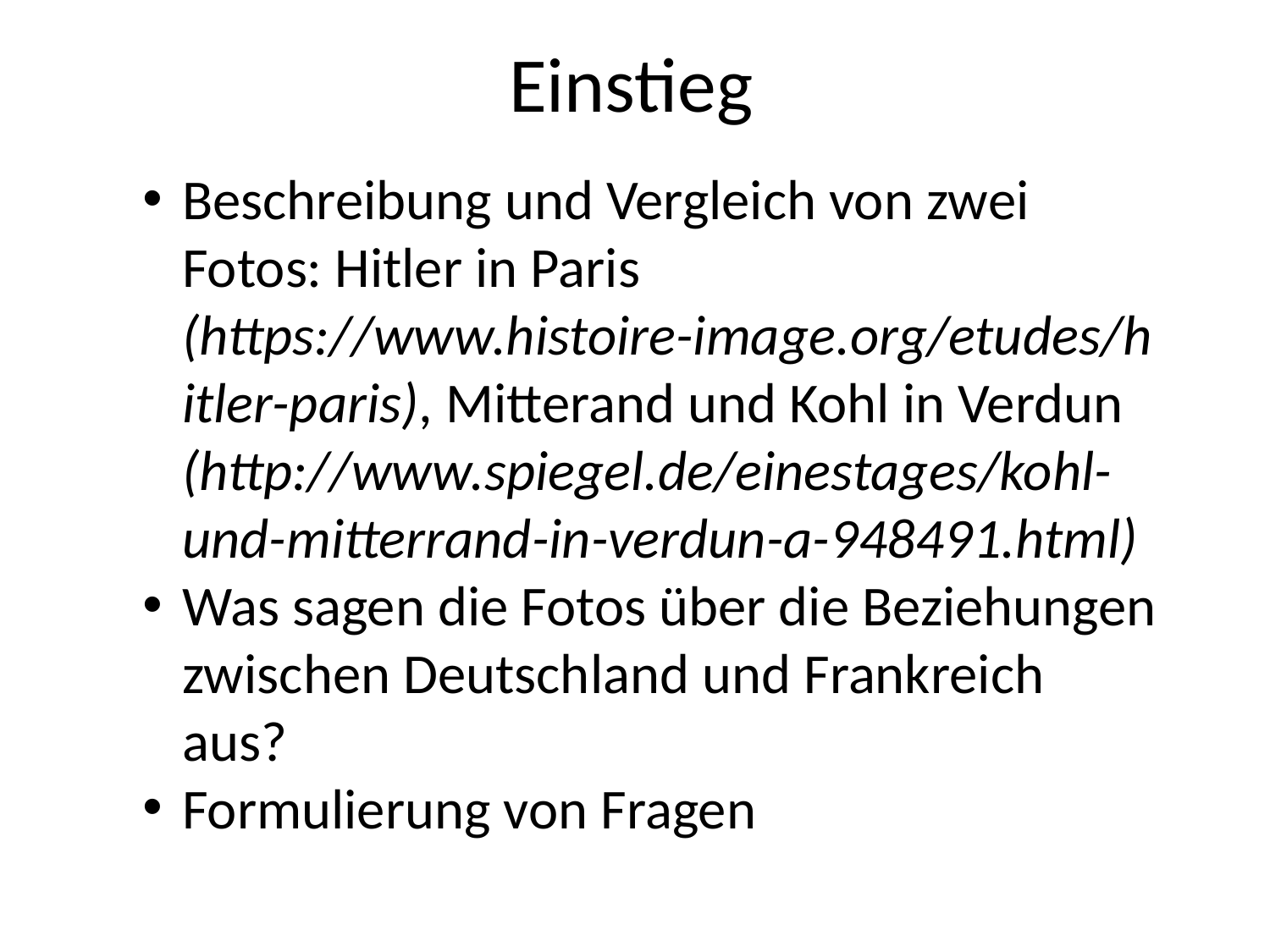

# Einstieg
Beschreibung und Vergleich von zwei Fotos: Hitler in Paris (https://www.histoire-image.org/etudes/hitler-paris), Mitterand und Kohl in Verdun (http://www.spiegel.de/einestages/kohl-und-mitterrand-in-verdun-a-948491.html)
Was sagen die Fotos über die Beziehungen zwischen Deutschland und Frankreich aus?
Formulierung von Fragen